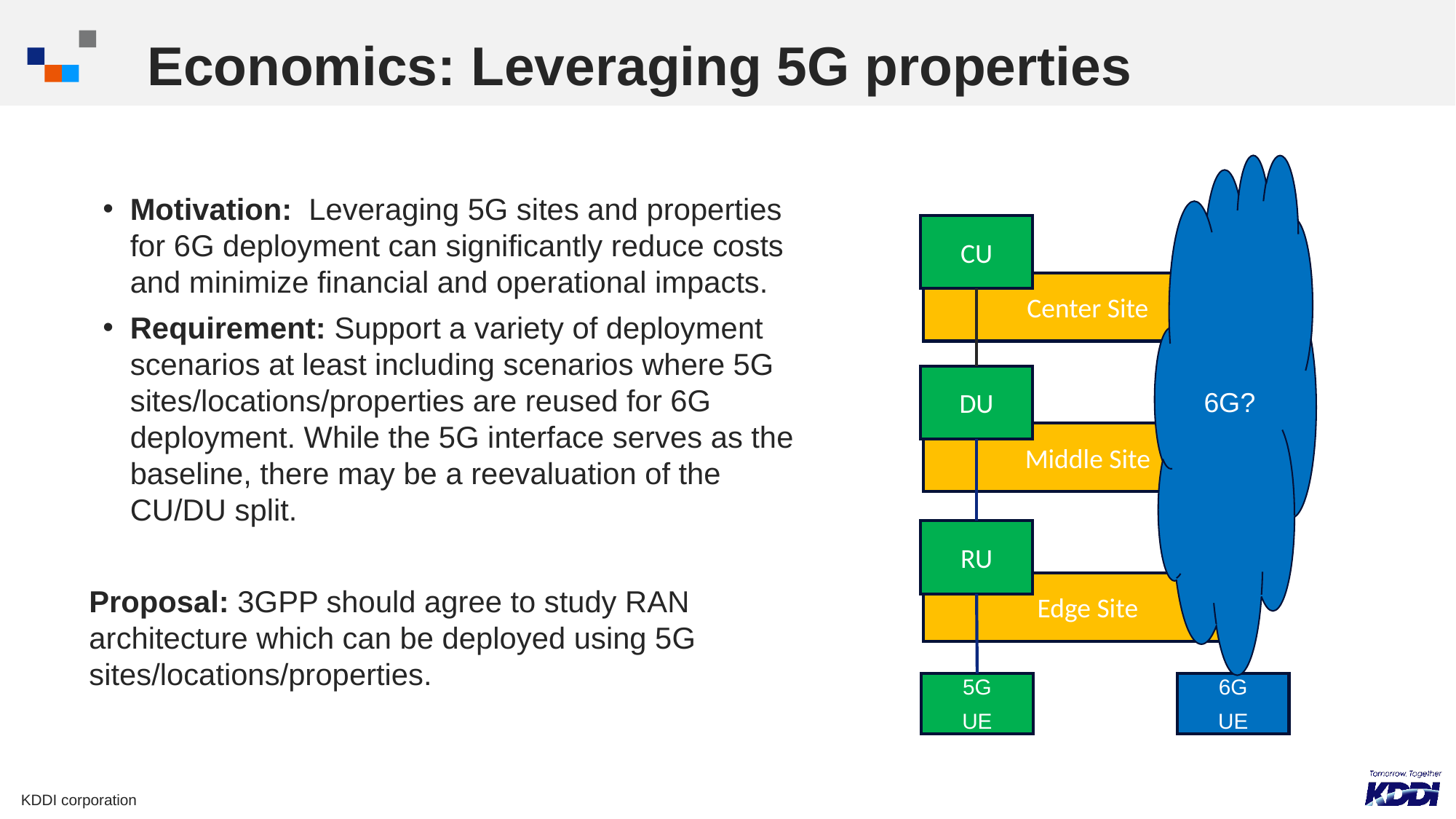

# Economics: Leveraging 5G properties
6G?
CU
Center Site
DU
Middle Site
RU
Edge Site
5G
UE
6G
UE
Motivation:  Leveraging 5G sites and properties for 6G deployment can significantly reduce costs and minimize financial and operational impacts.
Requirement: Support a variety of deployment scenarios at least including scenarios where 5G sites/locations/properties are reused for 6G deployment. While the 5G interface serves as the baseline, there may be a reevaluation of the CU/DU split.

Proposal: 3GPP should agree to study RAN architecture which can be deployed using 5G sites/locations/properties.